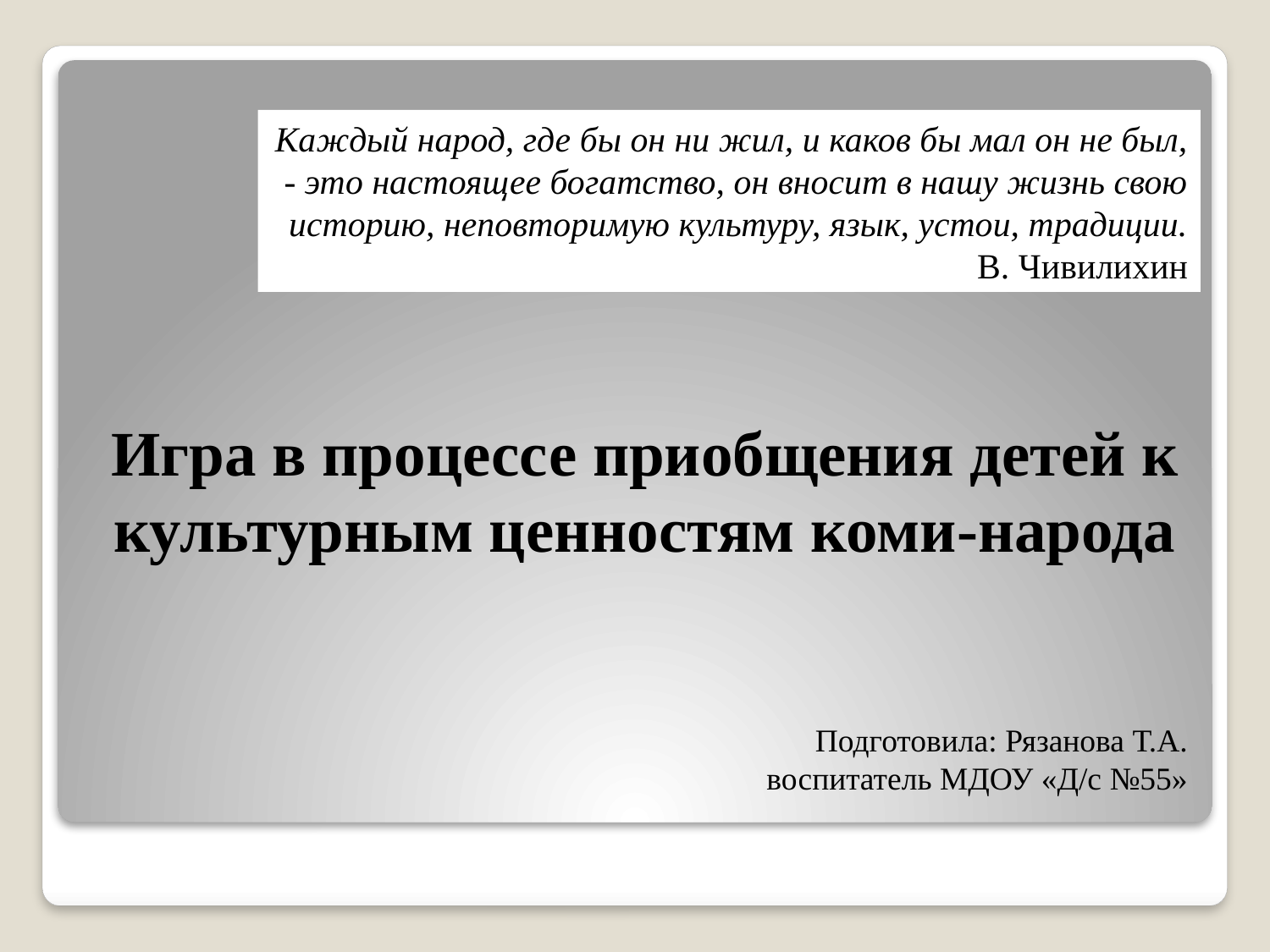

Каждый народ, где бы он ни жил, и каков бы мал он не был,
- это настоящее богатство, он вносит в нашу жизнь свою историю, неповторимую культуру, язык, устои, традиции.
В. Чивилихин
Игра в процессе приобщения детей к культурным ценностям коми-народа
Подготовила: Рязанова Т.А.
воспитатель МДОУ «Д/с №55»